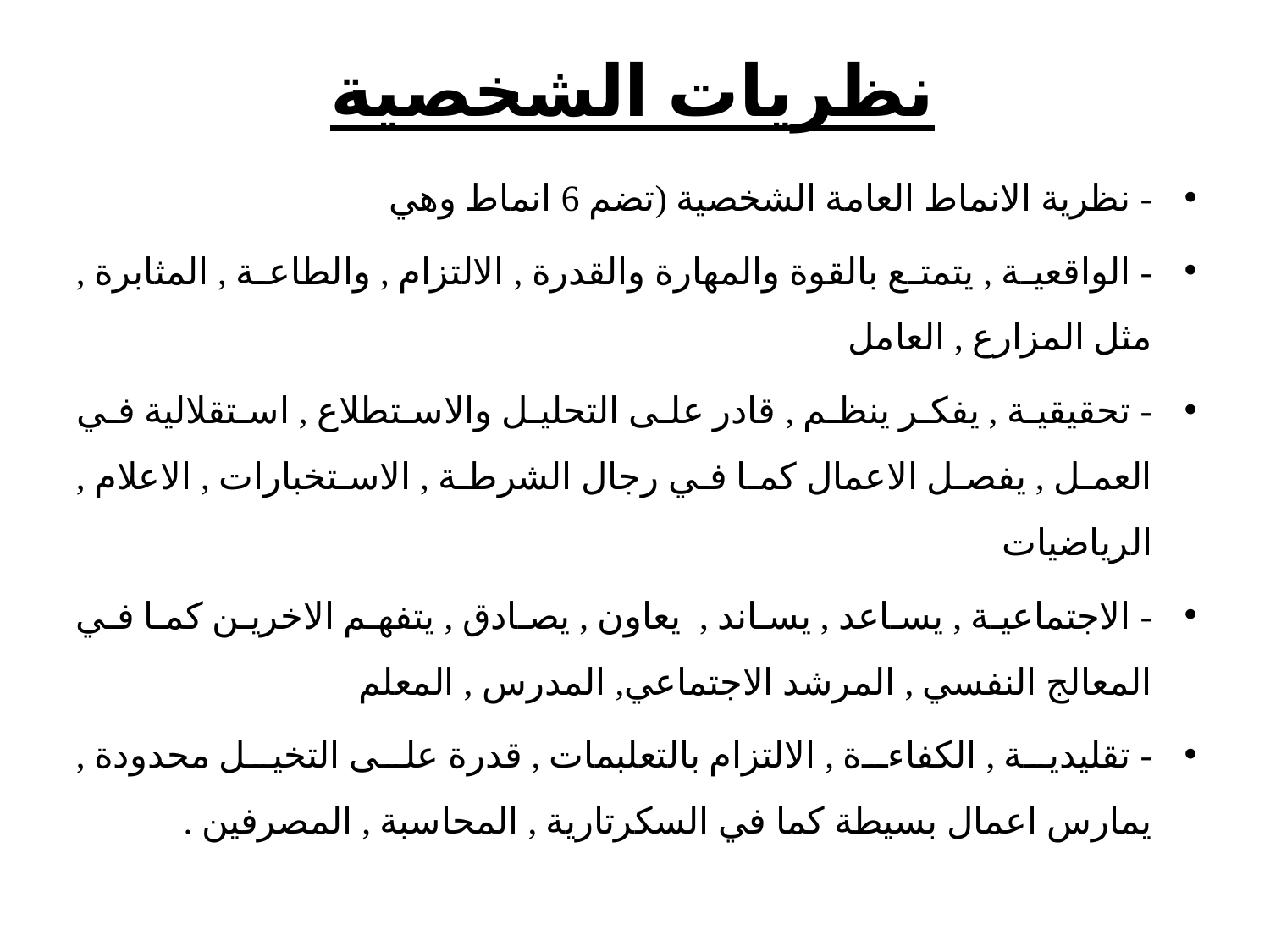

# نظريات الشخصية
- نظرية الانماط العامة الشخصية (تضم 6 انماط وهي
- الواقعية , يتمتع بالقوة والمهارة والقدرة , الالتزام , والطاعة , المثابرة , مثل المزارع , العامل
- تحقيقية , يفكر ينظم , قادر على التحليل والاستطلاع , استقلالية في العمل , يفصل الاعمال كما في رجال الشرطة , الاستخبارات , الاعلام , الرياضيات
- الاجتماعية , يساعد , يساند ,  يعاون , يصادق , يتفهم الاخرين كما في المعالج النفسي , المرشد الاجتماعي, المدرس , المعلم
- تقليدية , الكفاءة , الالتزام بالتعلبمات , قدرة على التخيل محدودة , يمارس اعمال بسيطة كما في السكرتارية , المحاسبة , المصرفين .